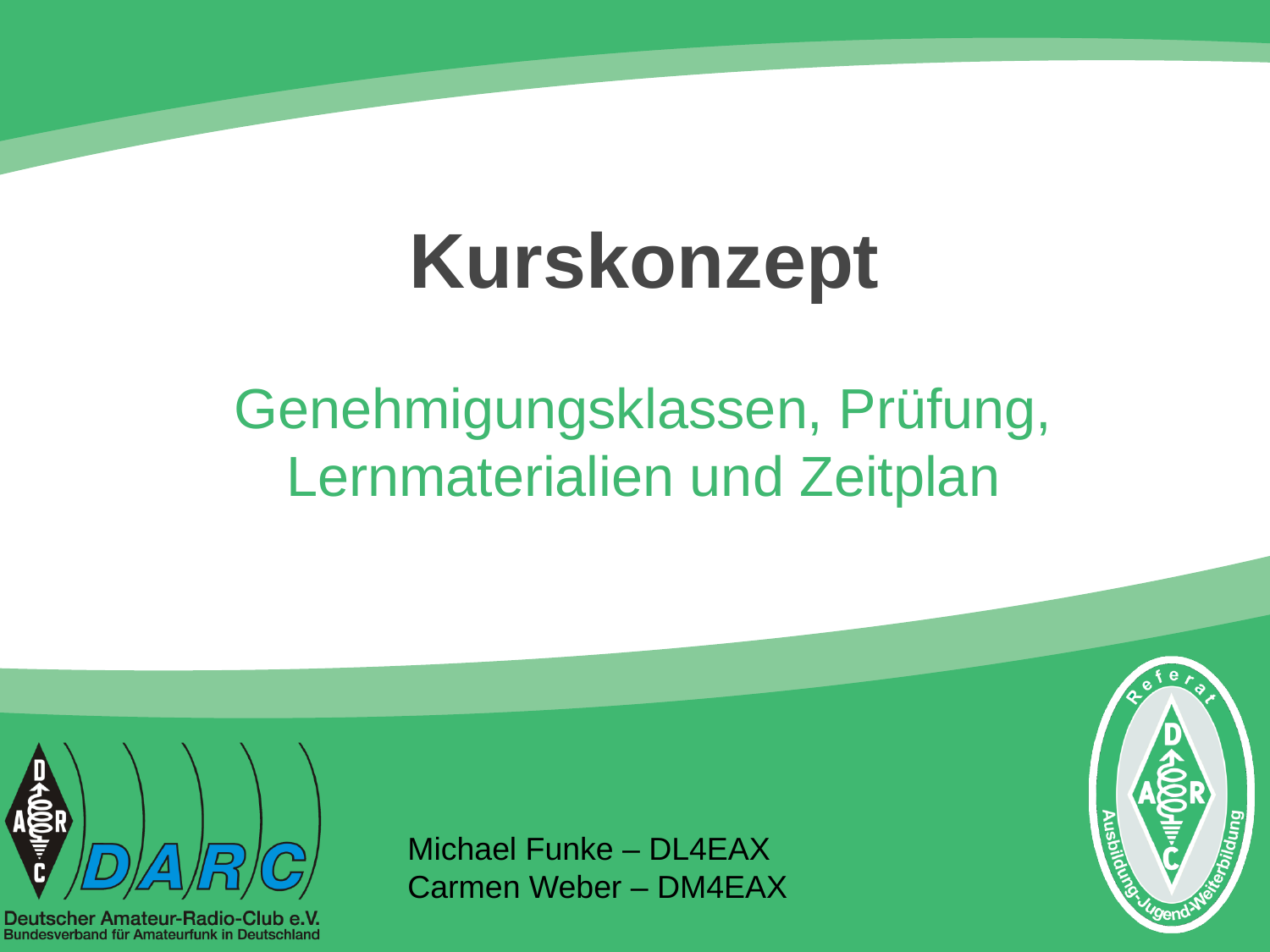

# Kurskonzept
Genehmigungsklassen, Prüfung, Lernmaterialien und Zeitplan
Michael Funke – DL4EAX
Carmen Weber – DM4EAX